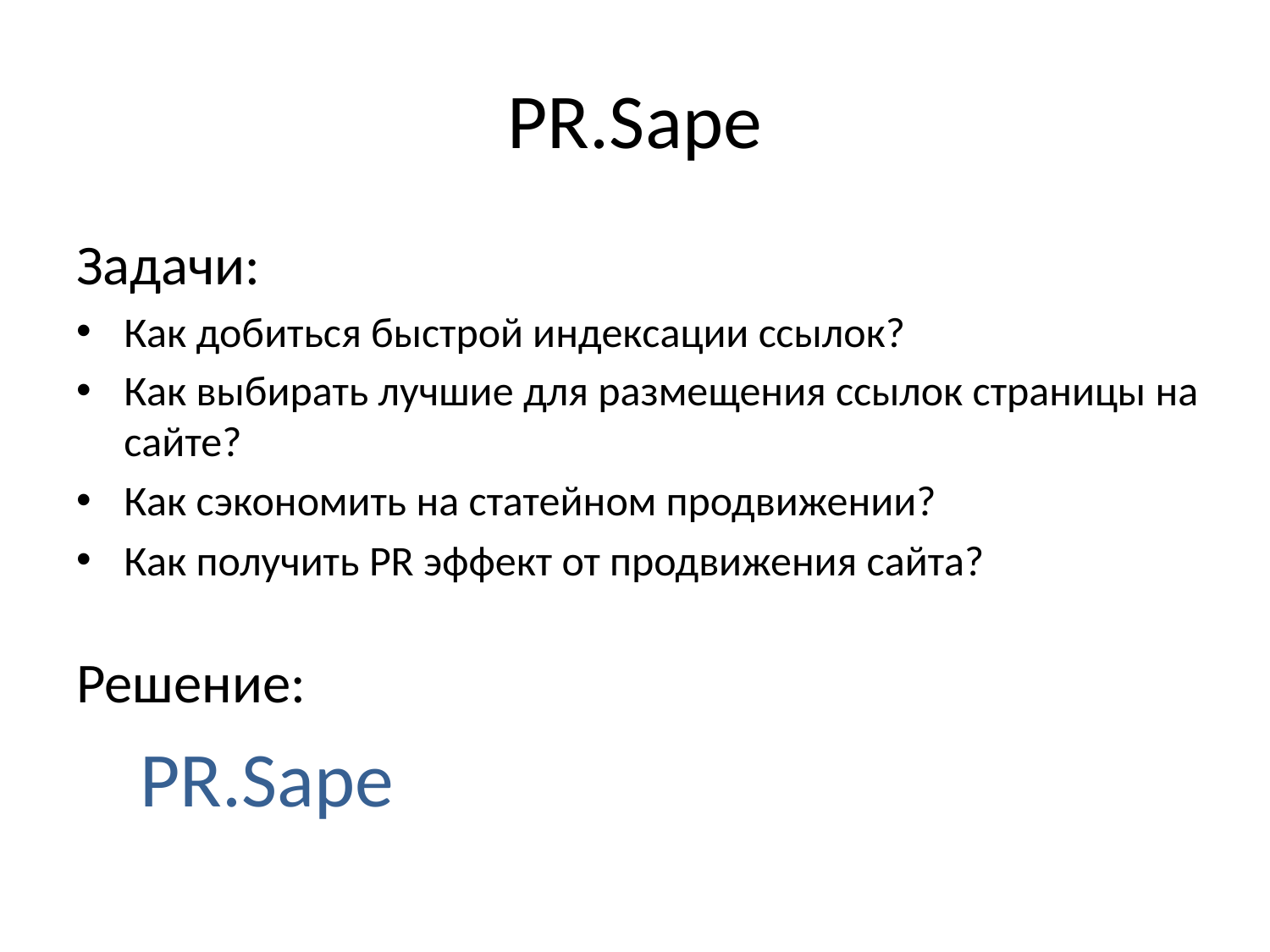

# PR.Sape
Задачи:
Как добиться быстрой индексации ссылок?
Как выбирать лучшие для размещения ссылок страницы на сайте?
Как сэкономить на статейном продвижении?
Как получить PR эффект от продвижения сайта?
Решение:
PR.Sape